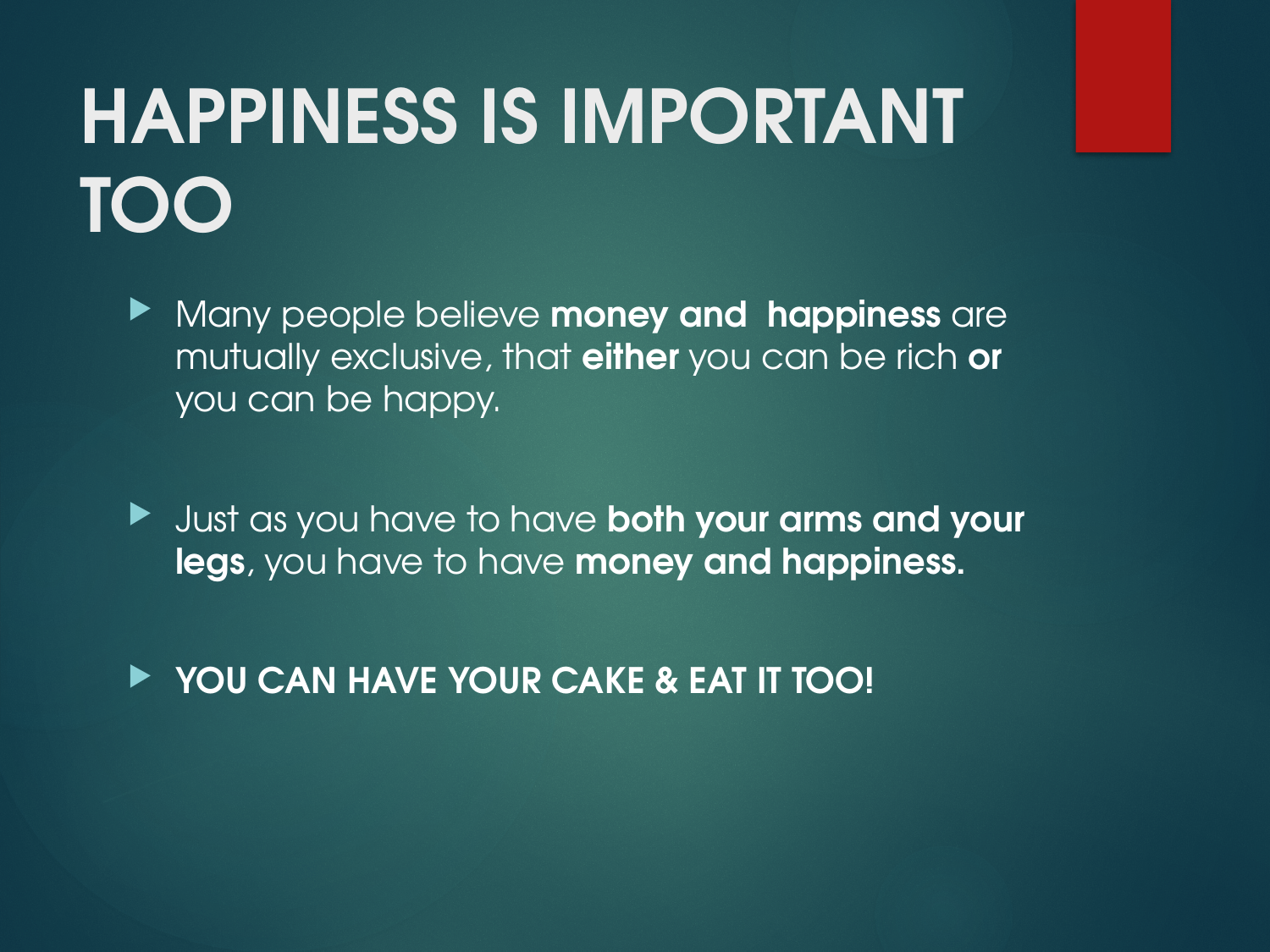

# HAPPINESS IS IMPORTANT TOO
Many people believe money and  happiness are mutually exclusive, that either you can be rich or you can be happy.

Just as you have to have both your arms and your legs, you have to have money and happiness.

YOU CAN HAVE YOUR CAKE & EAT IT TOO!